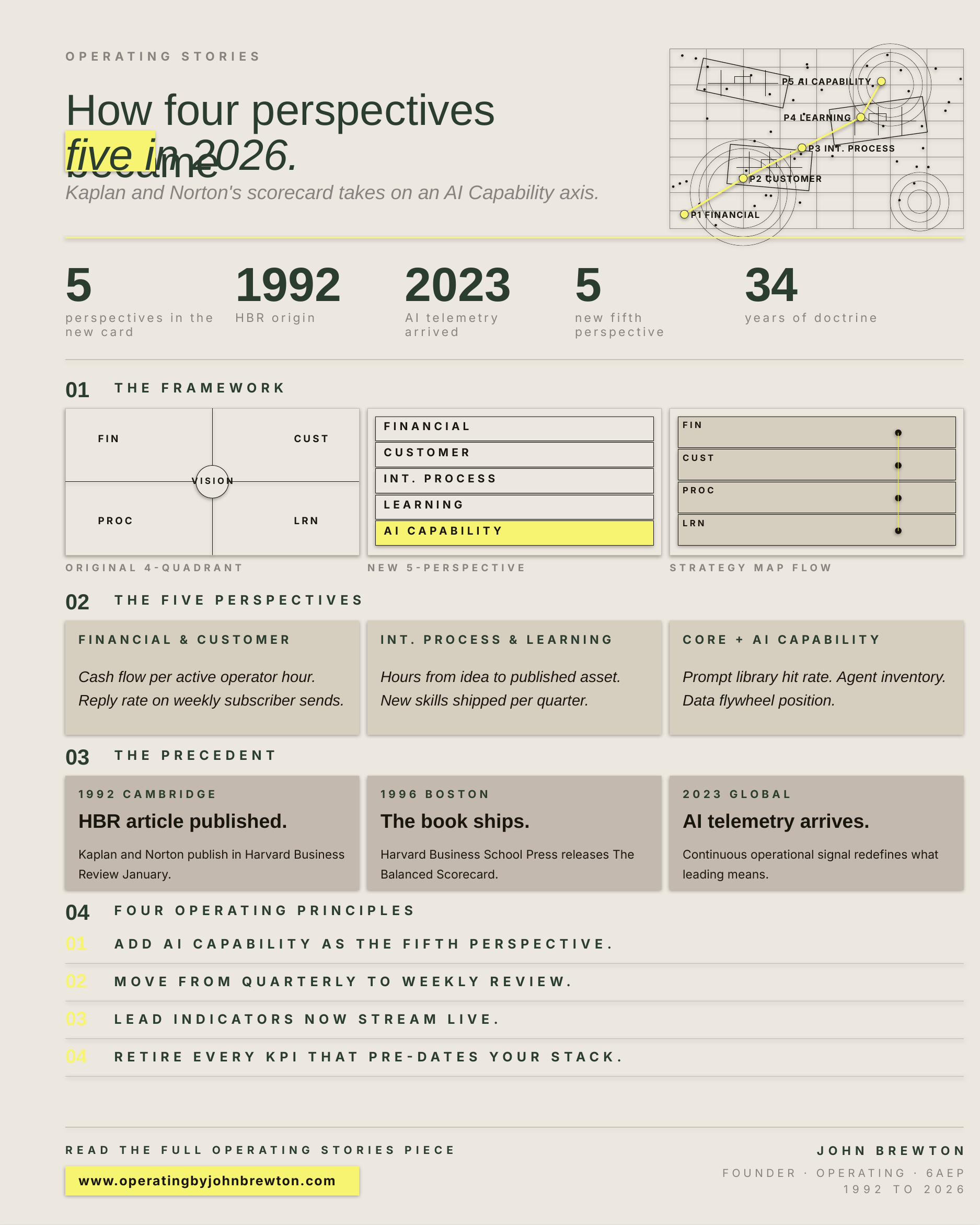

OPERATING STORIES

P5 AI CAPABILITY

How four perspectives became

P4 LEARNING

five in 2026.

P3 INT. PROCESS

P2 CUSTOMER

Kaplan and Norton's scorecard takes on an AI Capability axis.

P1 FINANCIAL

5
1992
2023
5
34
perspectives in the new card
HBR origin
AI telemetry arrived
new fifth perspective
years of doctrine

01
THE FRAMEWORK

FINANCIAL
FIN

FIN
CUST

CUSTOMER

CUST

INT. PROCESS
VISION

PROC

LEARNING
PROC
LRN

LRN

AI CAPABILITY

ORIGINAL 4-QUADRANT
NEW 5-PERSPECTIVE
STRATEGY MAP FLOW
02
THE FIVE PERSPECTIVES

FINANCIAL & CUSTOMER
INT. PROCESS & LEARNING
CORE + AI CAPABILITY
Cash flow per active operator hour. Reply rate on weekly subscriber sends.
Hours from idea to published asset. New skills shipped per quarter.
Prompt library hit rate. Agent inventory. Data flywheel position.
03
THE PRECEDENT

1992 CAMBRIDGE
1996 BOSTON
2023 GLOBAL
HBR article published.
The book ships.
AI telemetry arrives.
Kaplan and Norton publish in Harvard Business Review January.
Harvard Business School Press releases The Balanced Scorecard.
Continuous operational signal redefines what leading means.
04
FOUR OPERATING PRINCIPLES
01
ADD AI CAPABILITY AS THE FIFTH PERSPECTIVE.
02
MOVE FROM QUARTERLY TO WEEKLY REVIEW.
03
LEAD INDICATORS NOW STREAM LIVE.
04
RETIRE EVERY KPI THAT PRE-DATES YOUR STACK.

READ THE FULL OPERATING STORIES PIECE
JOHN BREWTON

FOUNDER · OPERATING · 6AEP
www.operatingbyjohnbrewton.com
1992 TO 2026